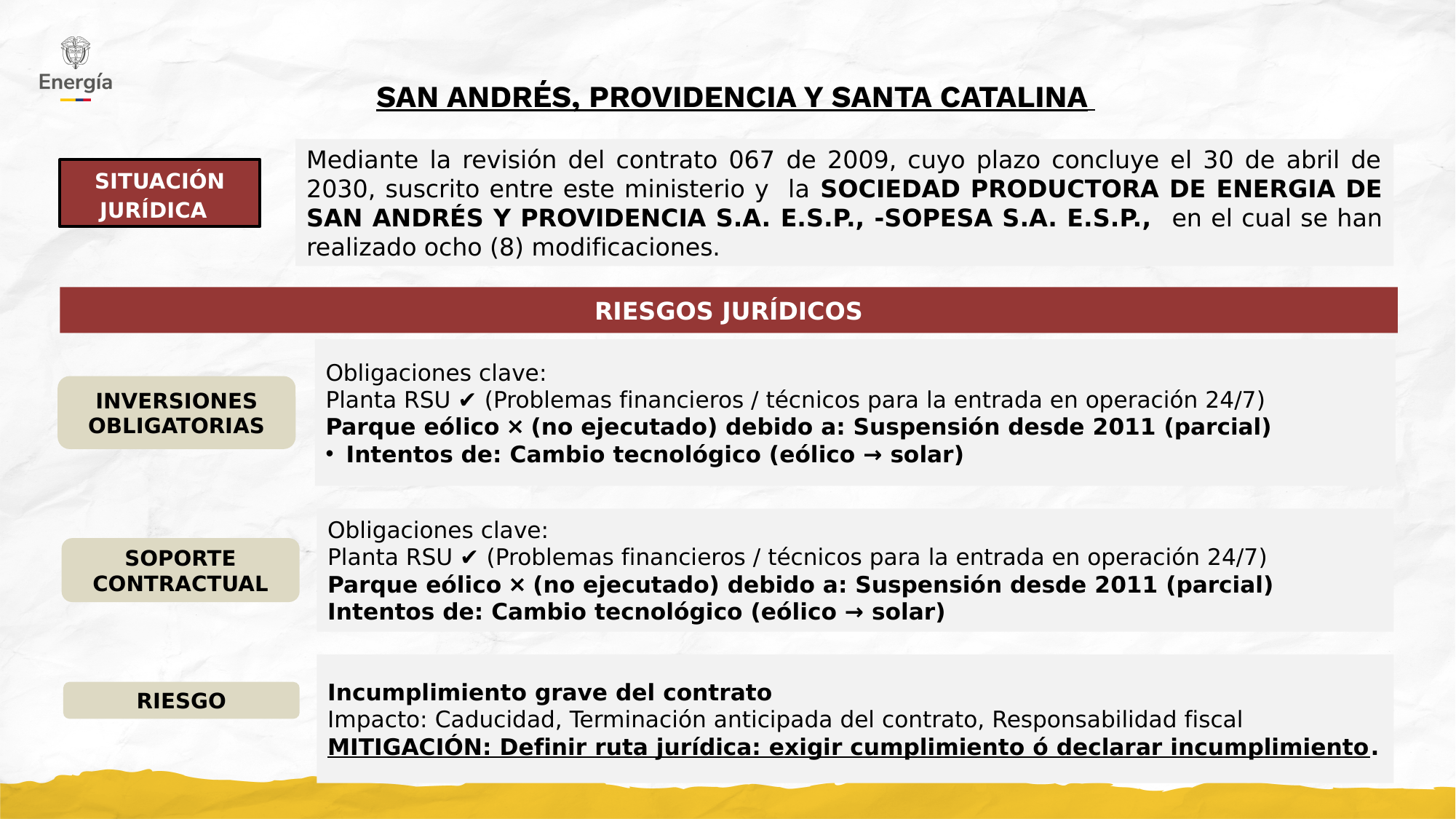

SAN ANDRÉS, PROVIDENCIA Y SANTA CATALINA
Mediante la revisión del contrato 067 de 2009, cuyo plazo concluye el 30 de abril de 2030, suscrito entre este ministerio y  la SOCIEDAD PRODUCTORA DE ENERGIA DE SAN ANDRÉS Y PROVIDENCIA S.A. E.S.P., -SOPESA S.A. E.S.P.,  en el cual se han realizado ocho (8) modificaciones.
SITUACIÓN JURÍDICA
RIESGOS JURÍDICOS
Obligaciones clave:
Planta RSU ✔️ (Problemas financieros / técnicos para la entrada en operación 24/7)
Parque eólico ❌ (no ejecutado) debido a: Suspensión desde 2011 (parcial)
Intentos de: Cambio tecnológico (eólico → solar)
INVERSIONES OBLIGATORIAS
Obligaciones clave:
Planta RSU ✔️ (Problemas financieros / técnicos para la entrada en operación 24/7)
Parque eólico ❌ (no ejecutado) debido a: Suspensión desde 2011 (parcial)
Intentos de: Cambio tecnológico (eólico → solar)
SOPORTE CONTRACTUAL
Incumplimiento grave del contrato
Impacto: Caducidad, Terminación anticipada del contrato, Responsabilidad fiscal
MITIGACIÓN: Definir ruta jurídica: exigir cumplimiento ó declarar incumplimiento.
RIESGO